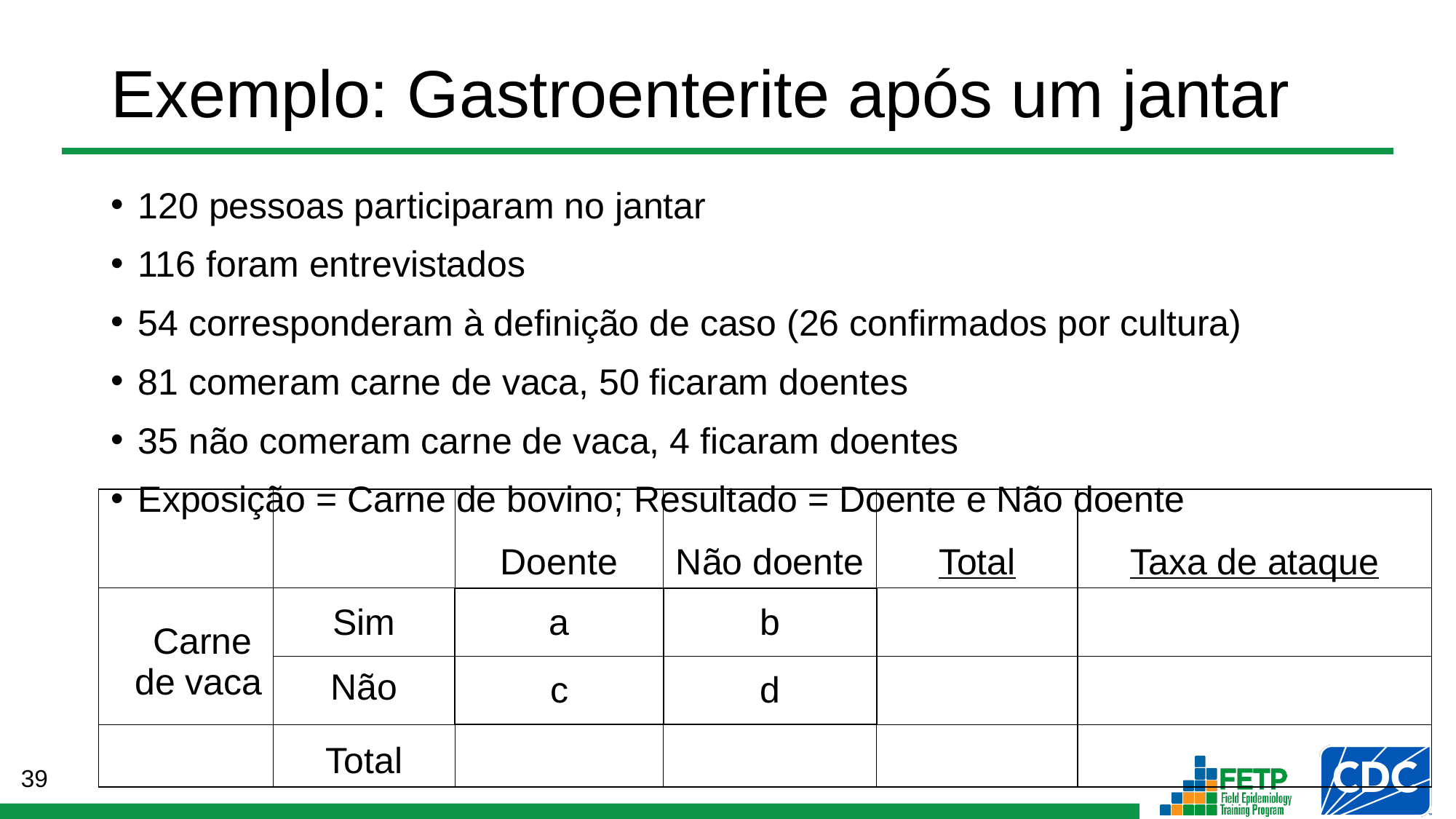

# Exemplo: Gastroenterite após um jantar
120 pessoas participaram no jantar
116 foram entrevistados
54 corresponderam à definição de caso (26 confirmados por cultura)
81 comeram carne de vaca, 50 ficaram doentes
35 não comeram carne de vaca, 4 ficaram doentes
Exposição = Carne de bovino; Resultado = Doente e Não doente
|  |  | Doente | Não doente | Total | Taxa de ataque |
| --- | --- | --- | --- | --- | --- |
| Carne de vaca | Sim | a | b |  |  |
|  | Não | c | d |  |  |
|  | Total |  |  |  |  |